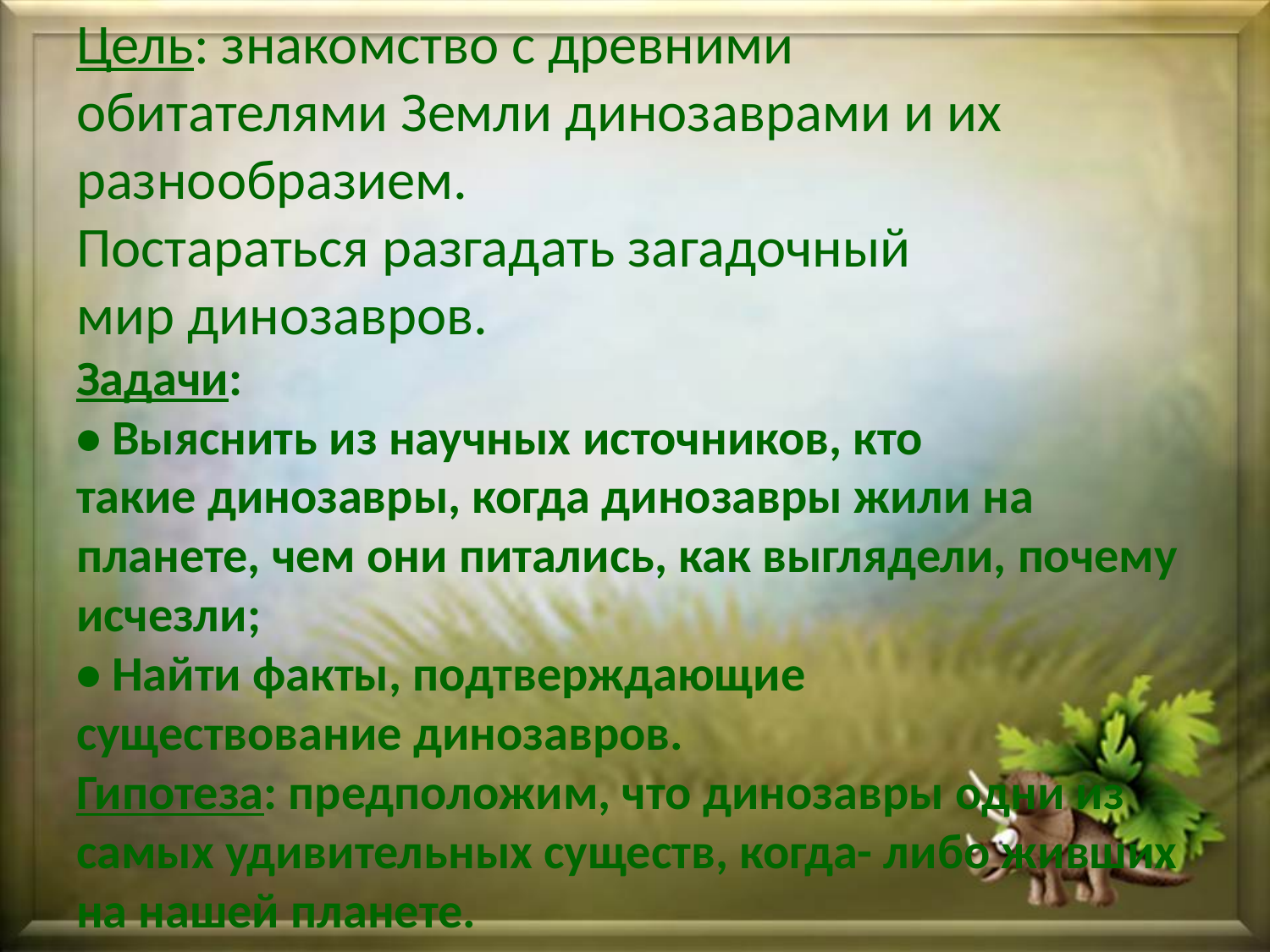

# Цель: знакомство с древними обитателями Земли динозаврами и их разнообразием. Постараться разгадать загадочный мир динозавров. Задачи: • Выяснить из научных источников, кто такие динозавры, когда динозавры жили на планете, чем они питались, как выглядели, почему исчезли; • Найти факты, подтверждающие существование динозавров. Гипотеза: предположим, что динозавры одни из самых удивительных существ, когда- либо живших на нашей планете.